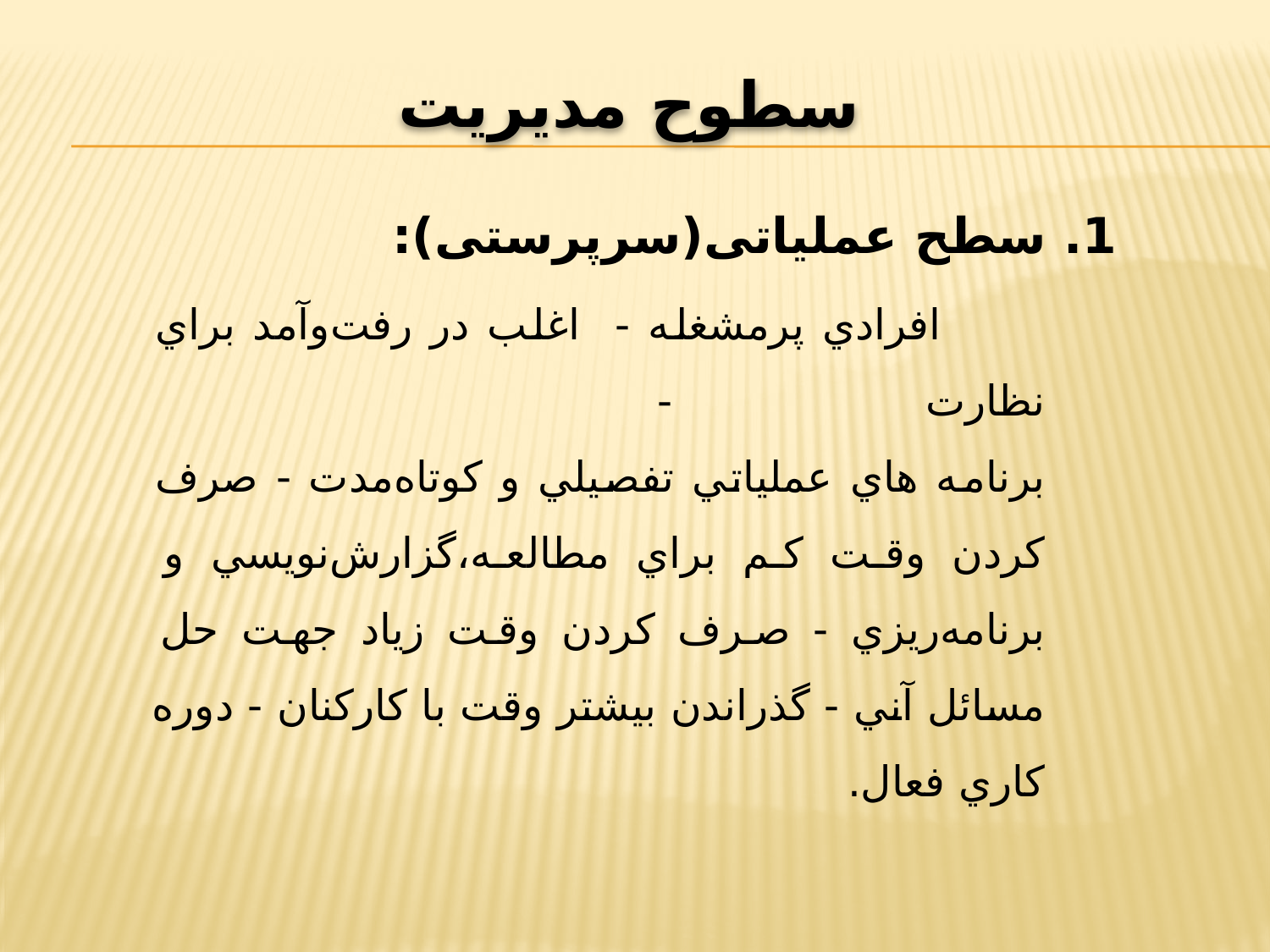

# سطوح مدیریت
1. سطح عملیاتی(سرپرستی):
          افرادي پرمشغله -  اغلب در رفت‌وآمد براي نظارت -
برنامه هاي عملياتي تفصيلي و كوتاه‌مدت - صرف كردن وقت كم براي مطالعه،گزارش‌نويسي و برنامه‌ريزي - صرف كردن وقت زياد جهت حل مسائل آني - گذراندن بيشتر وقت با كاركنان - دوره كاري فعال.